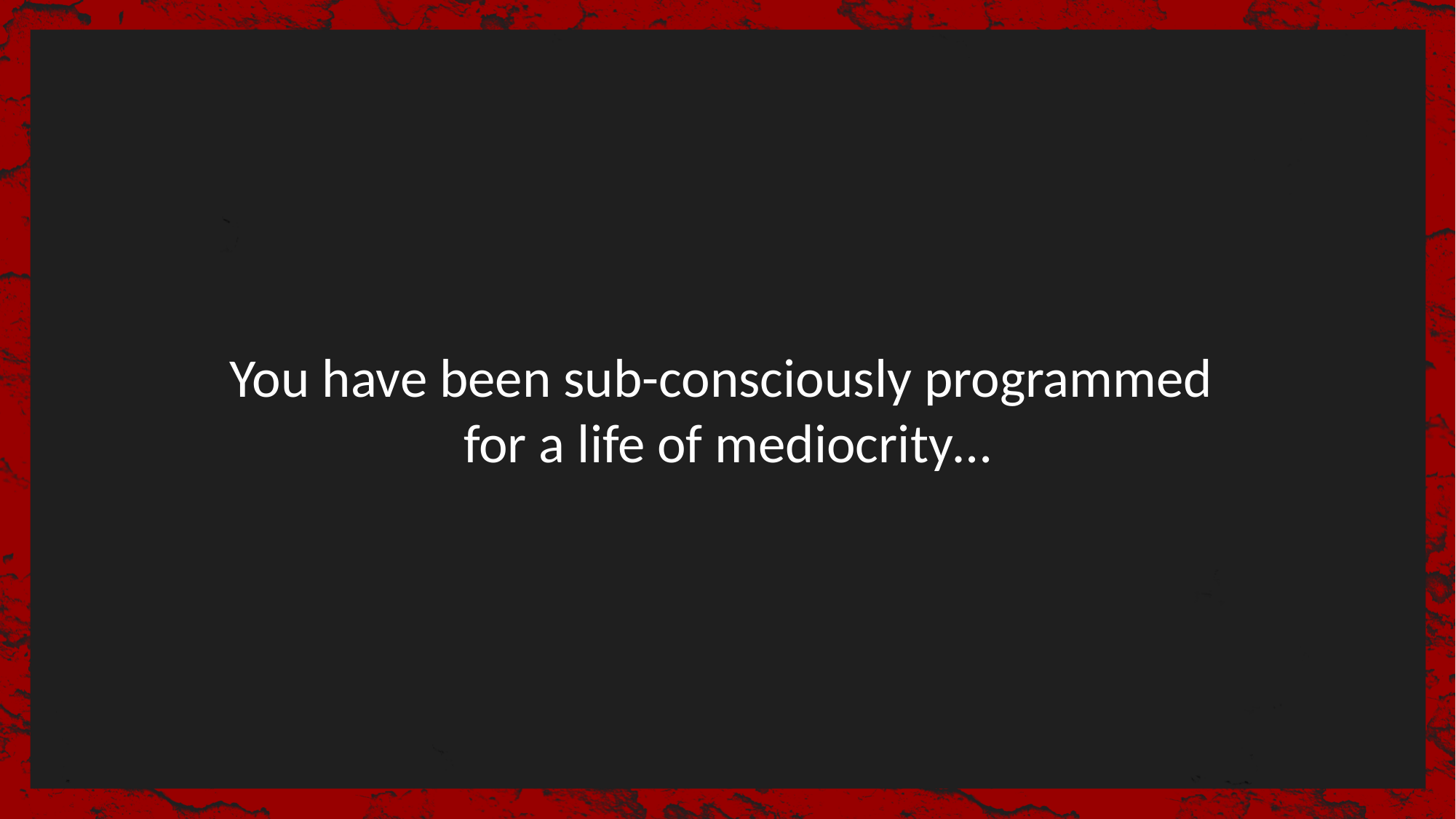

You have been sub-consciously programmed
for a life of mediocrity…